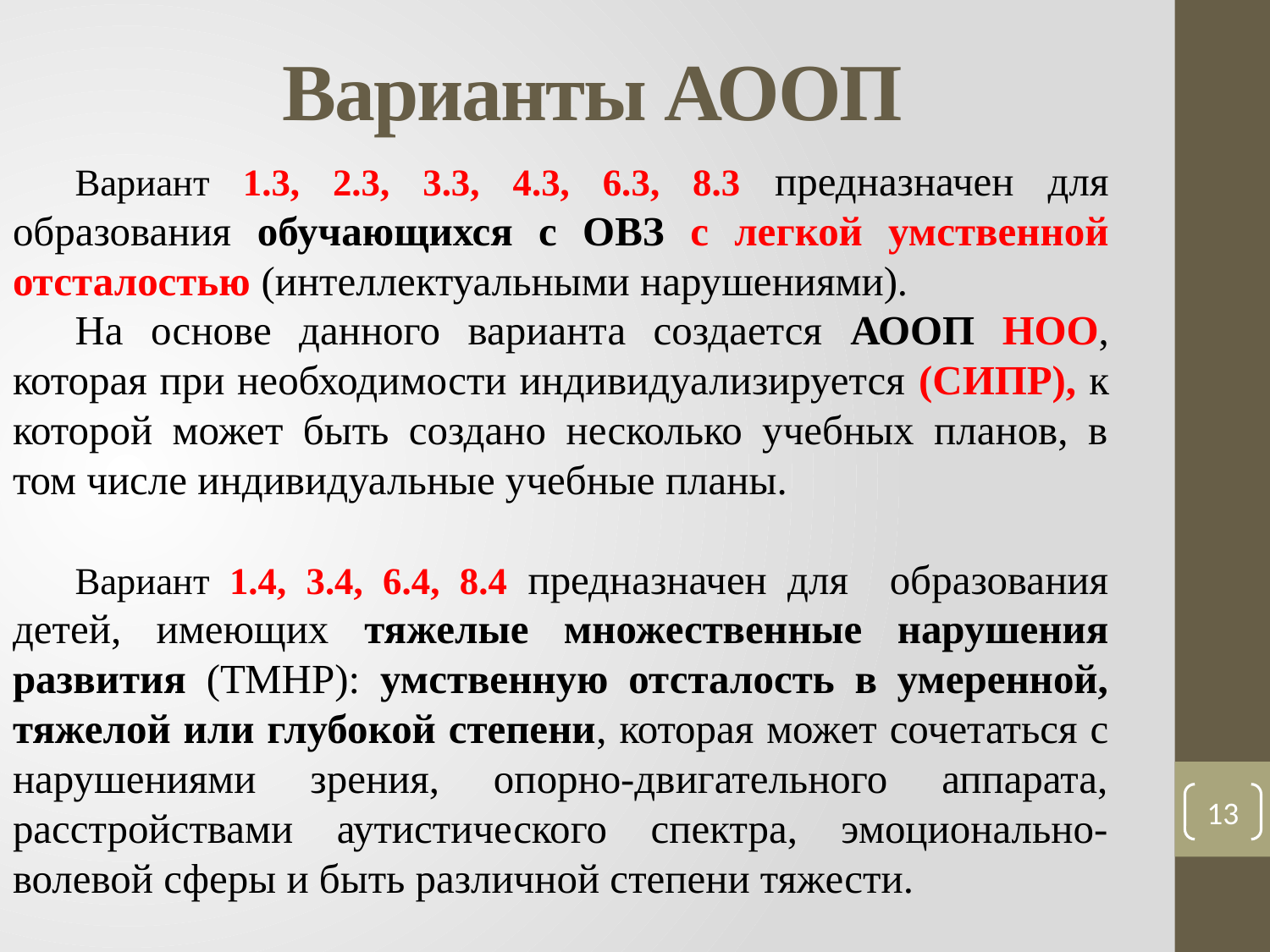

# Варианты АООП
Вариант 1.3, 2.3, 3.3, 4.3, 6.3, 8.3 предназначен для образования обучающихся с ОВЗ с легкой умственной отсталостью (интеллектуальными нарушениями).
На основе данного варианта создается АООП НОО, которая при необходимости индивидуализируется (СИПР), к которой может быть создано несколько учебных планов, в том числе индивидуальные учебные планы.

Вариант 1.4, 3.4, 6.4, 8.4 предназначен для  образования детей, имеющих тяжелые множественные нарушения развития (ТМНР): умственную отсталость в умеренной, тяжелой или глубокой степени, которая может сочетаться с нарушениями зрения, опорно-двигательного аппарата, расстройствами аутистического спектра, эмоционально-волевой сферы и быть различной степени тяжести.

13